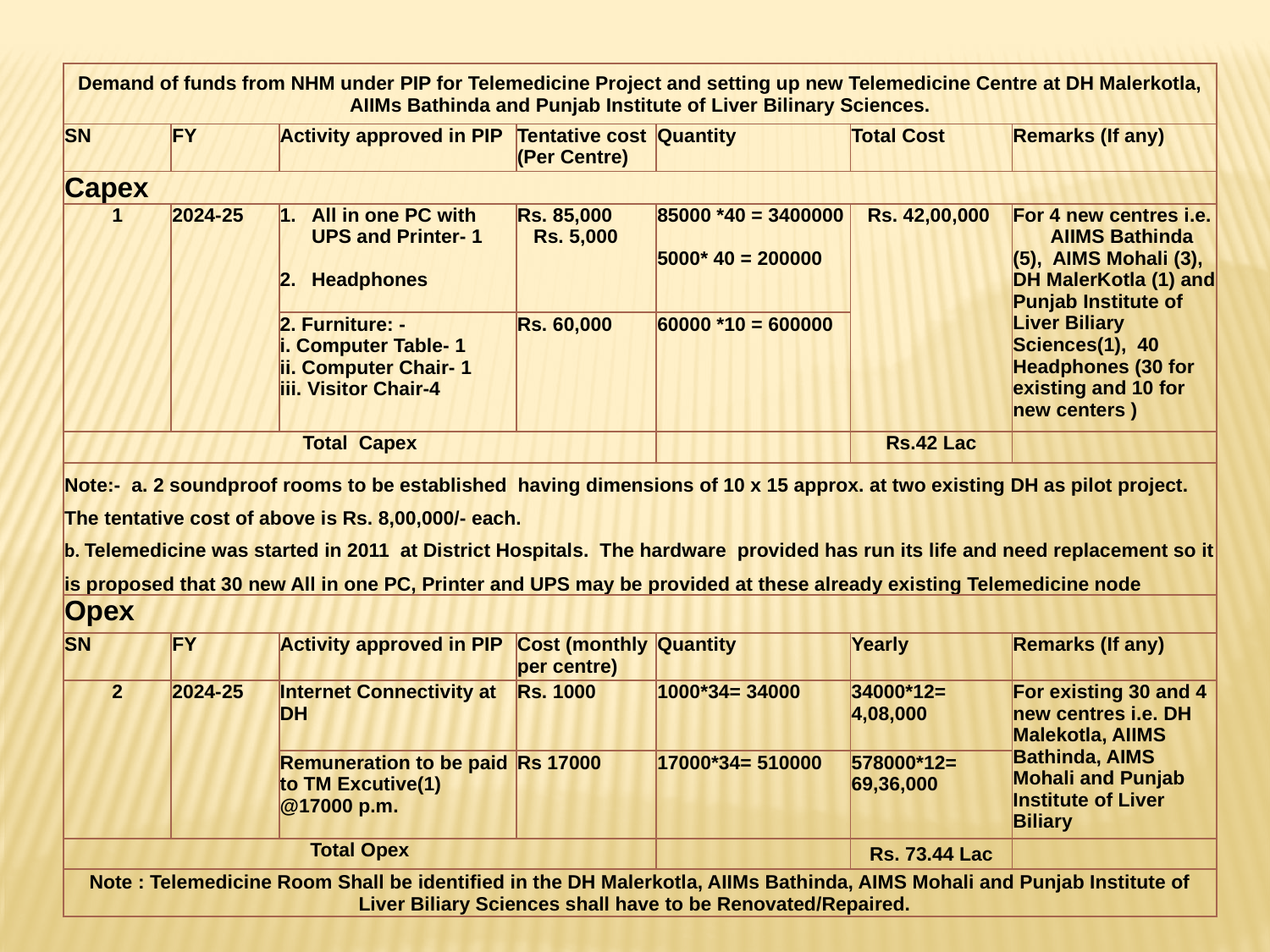

| Demand of funds from NHM under PIP for Telemedicine Project and setting up new Telemedicine Centre at DH Malerkotla, AIIMs Bathinda and Punjab Institute of Liver Bilinary Sciences. |  |  |  |  |  |  |
| --- | --- | --- | --- | --- | --- | --- |
| SN | FY | Activity approved in PIP | Tentative cost (Per Centre) | Quantity | Total Cost | Remarks (If any) |
| Capex |  |  |  |  |  |  |
| 1 | 2024-25 | All in one PC with UPS and Printer- 1 Headphones | Rs. 85,000 Rs. 5,000 | 85000 \*40 = 3400000 5000\* 40 = 200000 | Rs. 42,00,000 | For 4 new centres i.e. AIIMS Bathinda (5), AIMS Mohali (3), DH MalerKotla (1) and Punjab Institute of Liver Biliary Sciences(1), 40 Headphones (30 for existing and 10 for new centers ) |
|  |  | 2. Furniture: - i. Computer Table- 1 ii. Computer Chair- 1 iii. Visitor Chair-4 | Rs. 60,000 | 60000 \*10 = 600000 |  |  |
| Total Capex |  |  |  |  | Rs.42 Lac |  |
| Note:- a. 2 soundproof rooms to be established having dimensions of 10 x 15 approx. at two existing DH as pilot project. The tentative cost of above is Rs. 8,00,000/- each. b. Telemedicine was started in 2011 at District Hospitals. The hardware provided has run its life and need replacement so it is proposed that 30 new All in one PC, Printer and UPS may be provided at these already existing Telemedicine node |  |  |  |  |  |  |
| Opex |  |  |  |  |  |  |
| SN | FY | Activity approved in PIP | Cost (monthly per centre) | Quantity | Yearly | Remarks (If any) |
| 2 | 2024-25 | Internet Connectivity at DH | Rs. 1000 | 1000\*34= 34000 | 34000\*12= 4,08,000 | For existing 30 and 4 new centres i.e. DH Malekotla, AIIMS Bathinda, AIMS Mohali and Punjab Institute of Liver Biliary |
|  |  | Remuneration to be paid to TM Excutive(1) @17000 p.m. | Rs 17000 | 17000\*34= 510000 | 578000\*12= 69,36,000 |  |
| Total Opex |  |  |  |  | Rs. 73.44 Lac |  |
| Note : Telemedicine Room Shall be identified in the DH Malerkotla, AIIMs Bathinda, AIMS Mohali and Punjab Institute of Liver Biliary Sciences shall have to be Renovated/Repaired. |  |  |  |  |  |  |